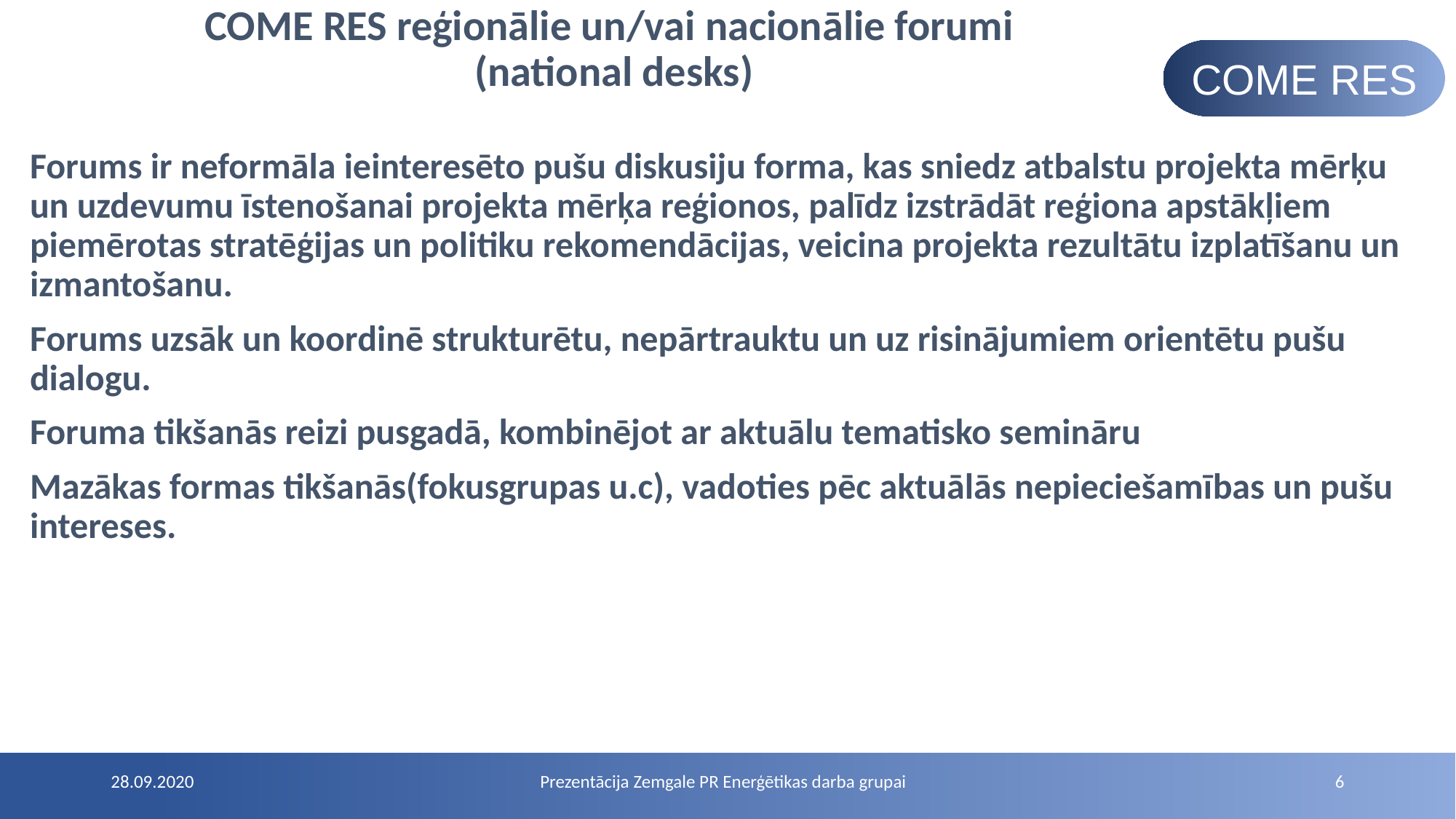

# COME RES reģionālie un/vai nacionālie forumi (national desks)

Forums ir neformāla ieinteresēto pušu diskusiju forma, kas sniedz atbalstu projekta mērķu un uzdevumu īstenošanai projekta mērķa reģionos, palīdz izstrādāt reģiona apstākļiem piemērotas stratēģijas un politiku rekomendācijas, veicina projekta rezultātu izplatīšanu un izmantošanu.
Forums uzsāk un koordinē strukturētu, nepārtrauktu un uz risinājumiem orientētu pušu dialogu.
Foruma tikšanās reizi pusgadā, kombinējot ar aktuālu tematisko semināru
Mazākas formas tikšanās(fokusgrupas u.c), vadoties pēc aktuālās nepieciešamības un pušu intereses.

28.09.2020
Prezentācija Zemgale PR Enerģētikas darba grupai
6